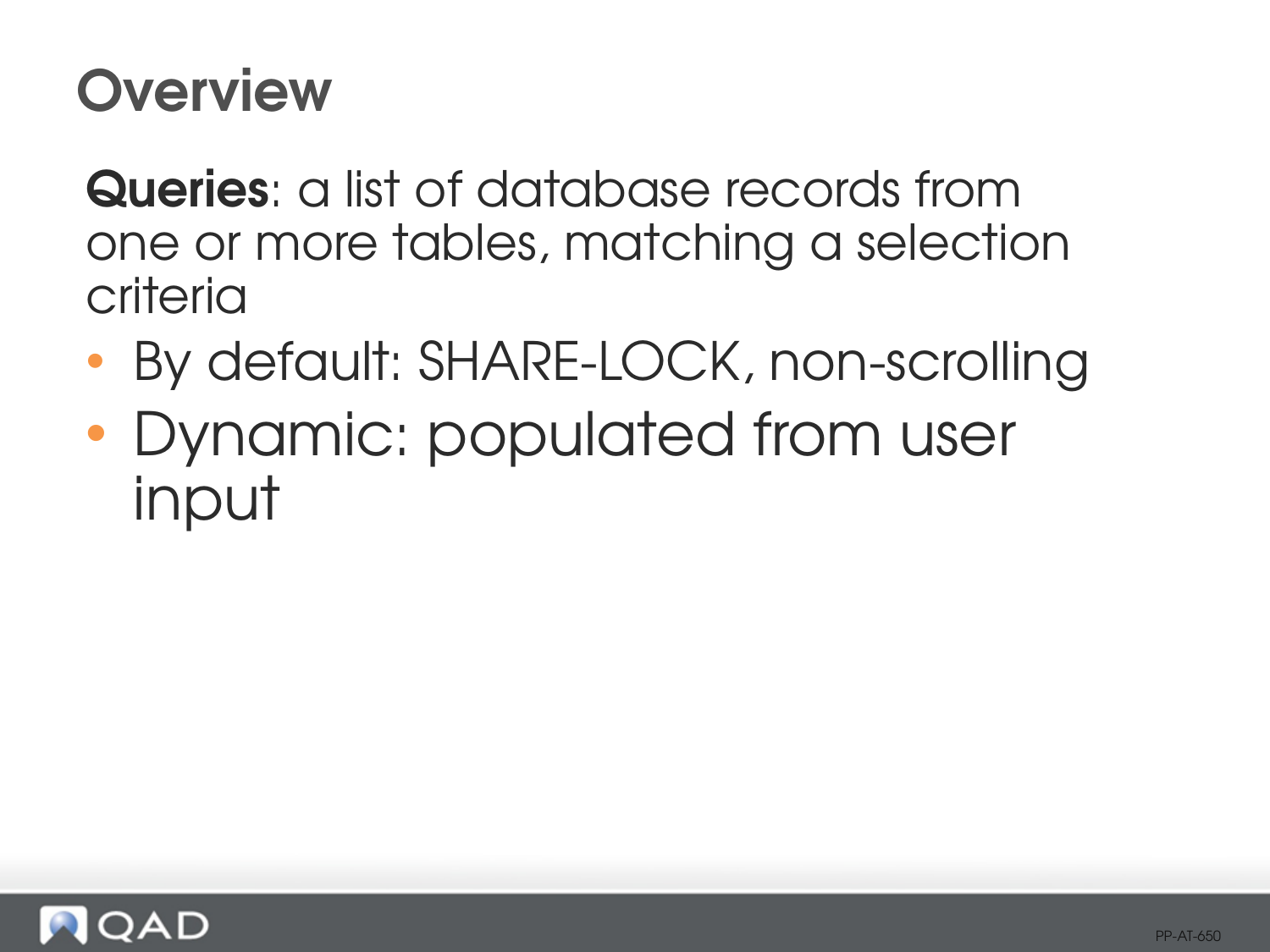

# Overview
Queries: a list of database records from one or more tables, matching a selection criteria
By default: SHARE-LOCK, non-scrolling
Dynamic: populated from user input

PP-AT-650